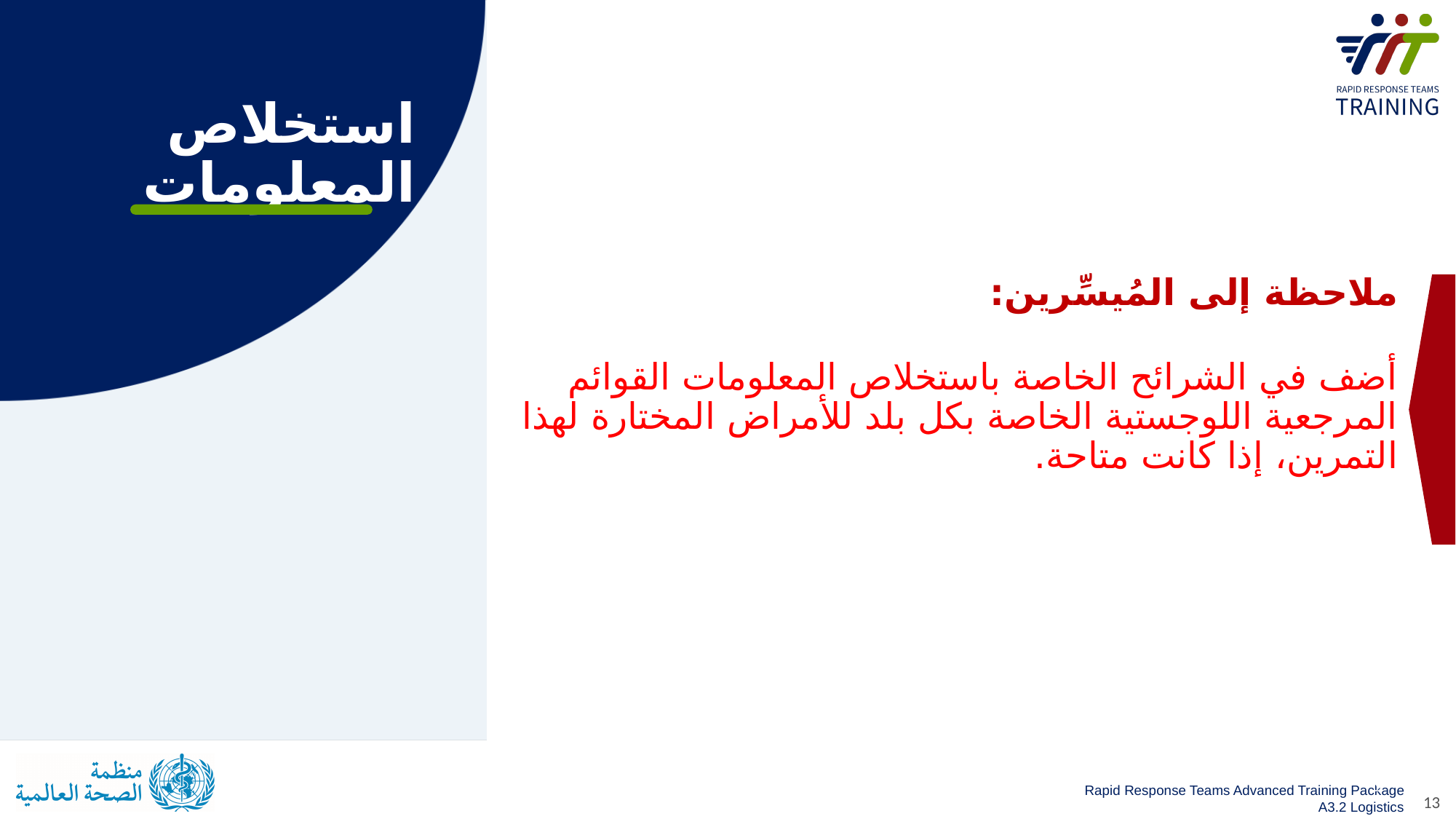

# استخلاص المعلومات

ملاحظة إلى المُيسِّرين:

أضف في الشرائح الخاصة باستخلاص المعلومات القوائم المرجعية اللوجستية الخاصة بكل بلد للأمراض المختارة لهذا التمرين، إذا كانت متاحة.
13